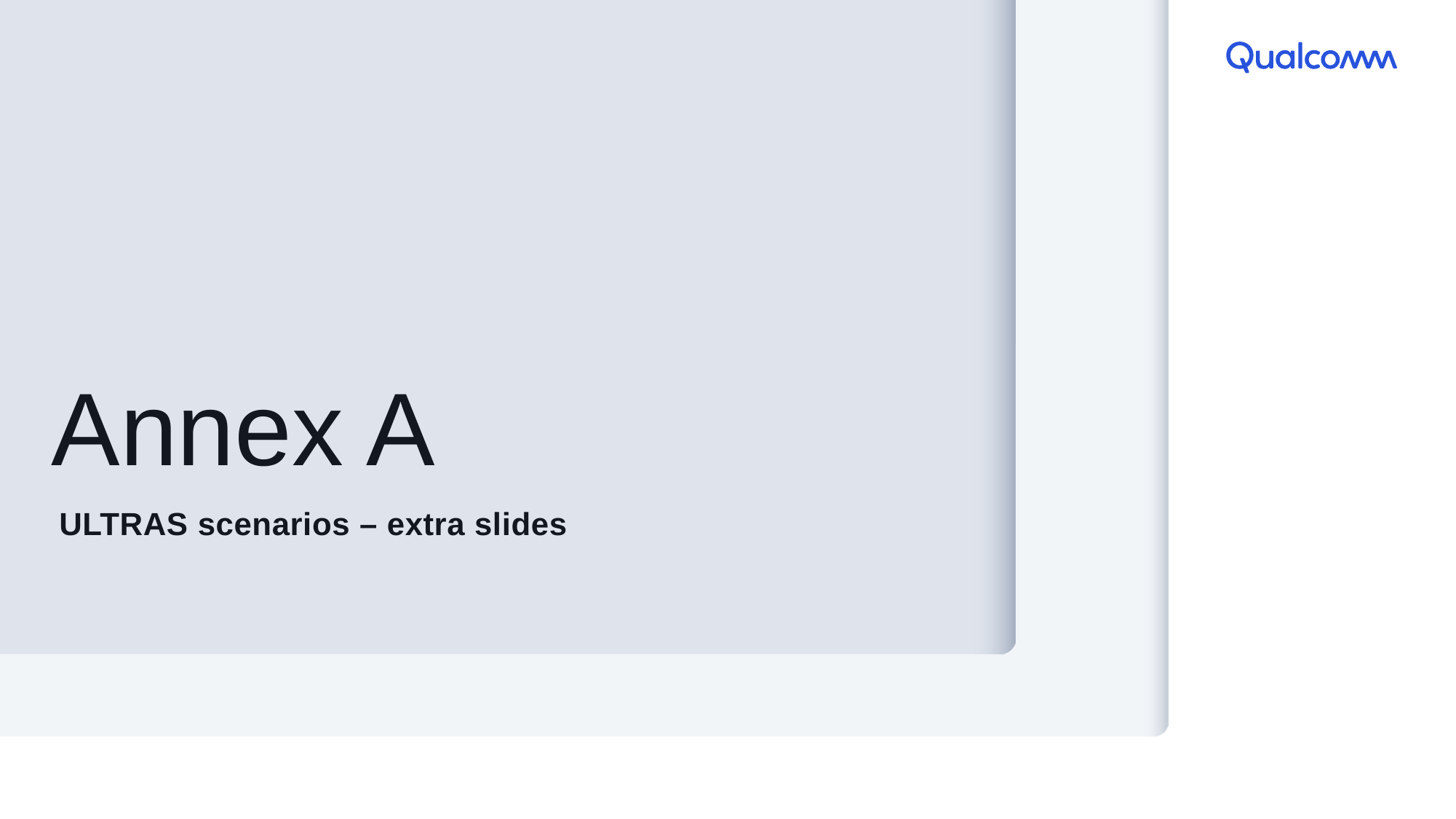

# Annex A
ULTRAS scenarios – extra slides